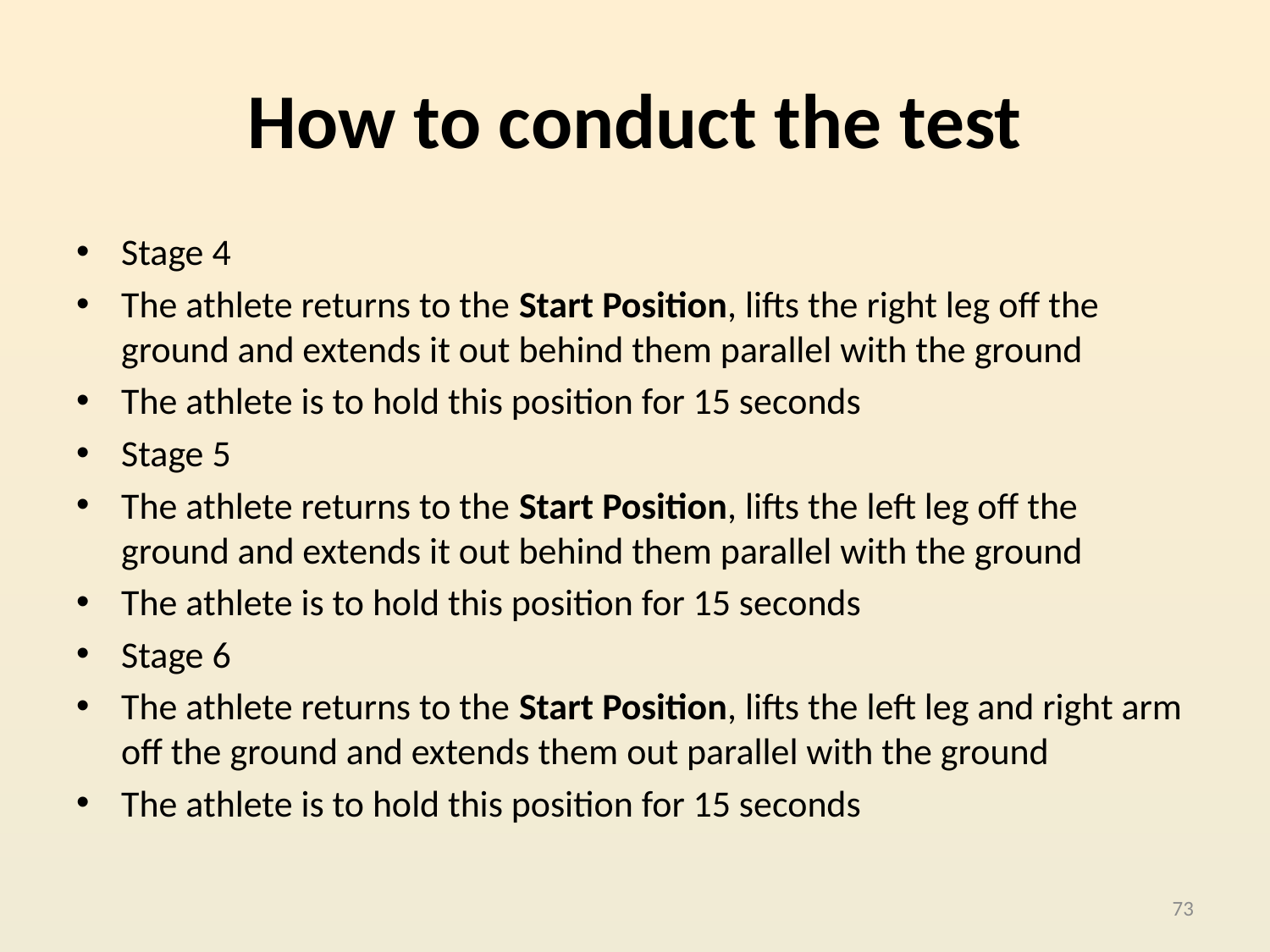

# How to conduct the test
Stage 4
The athlete returns to the Start Position, lifts the right leg off the ground and extends it out behind them parallel with the ground
The athlete is to hold this position for 15 seconds
Stage 5
The athlete returns to the Start Position, lifts the left leg off the ground and extends it out behind them parallel with the ground
The athlete is to hold this position for 15 seconds
Stage 6
The athlete returns to the Start Position, lifts the left leg and right arm off the ground and extends them out parallel with the ground
The athlete is to hold this position for 15 seconds
73